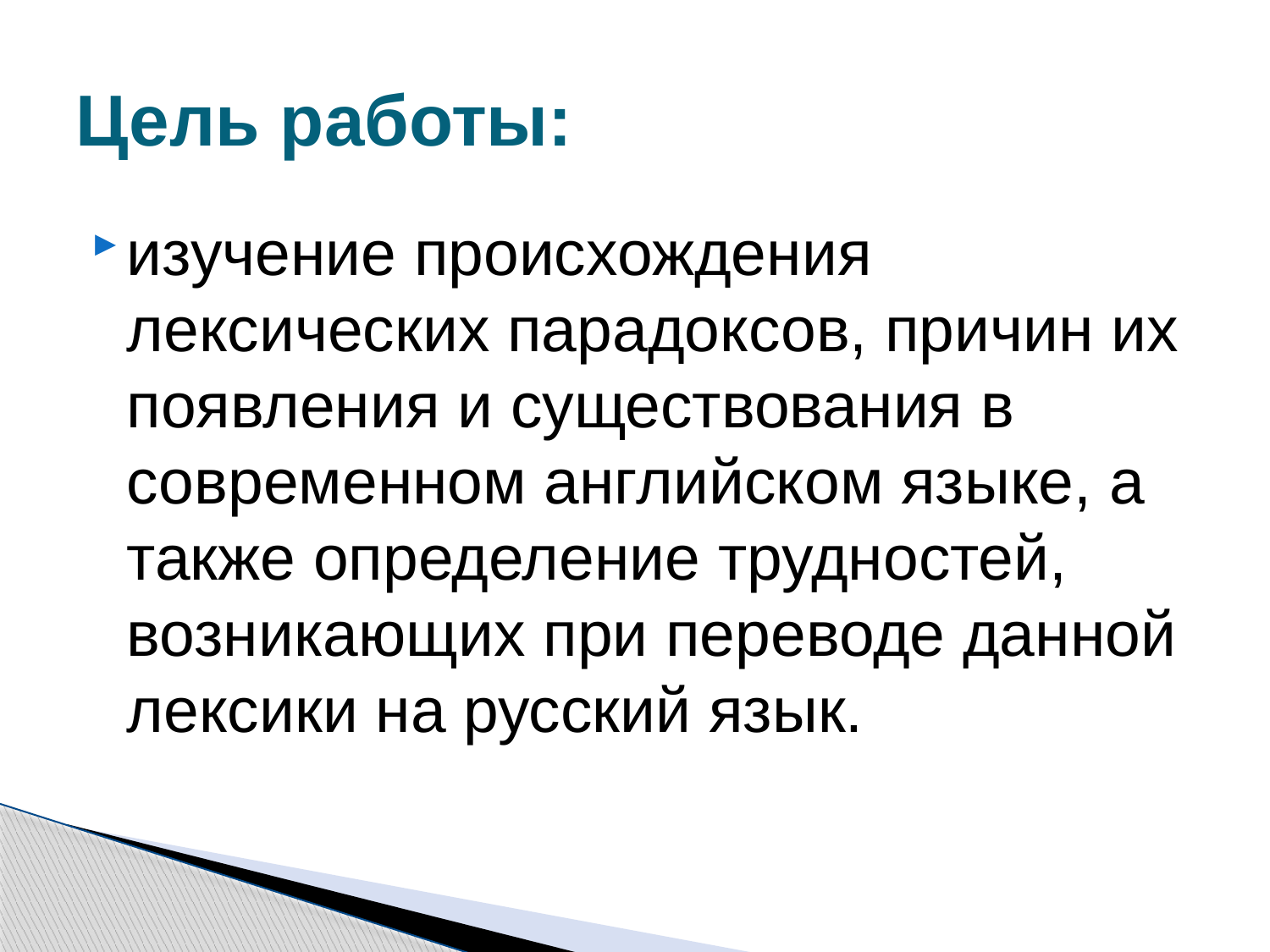

# Цель работы:
изучение происхождения лексических парадоксов, причин их появления и существования в современном английском языке, а также определение трудностей, возникающих при переводе данной лексики на русский язык.